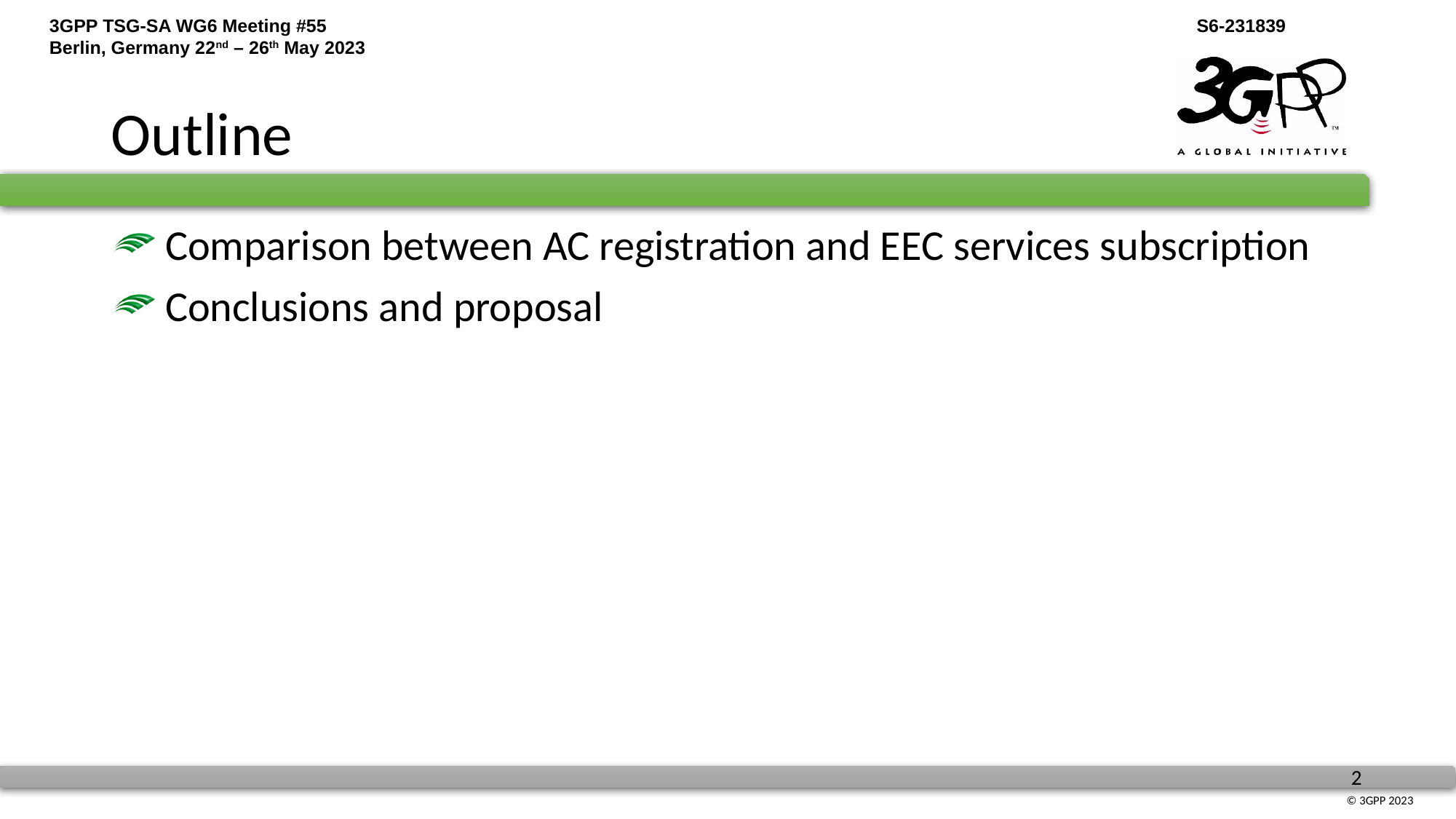

# Outline
 Comparison between AC registration and EEC services subscription
 Conclusions and proposal